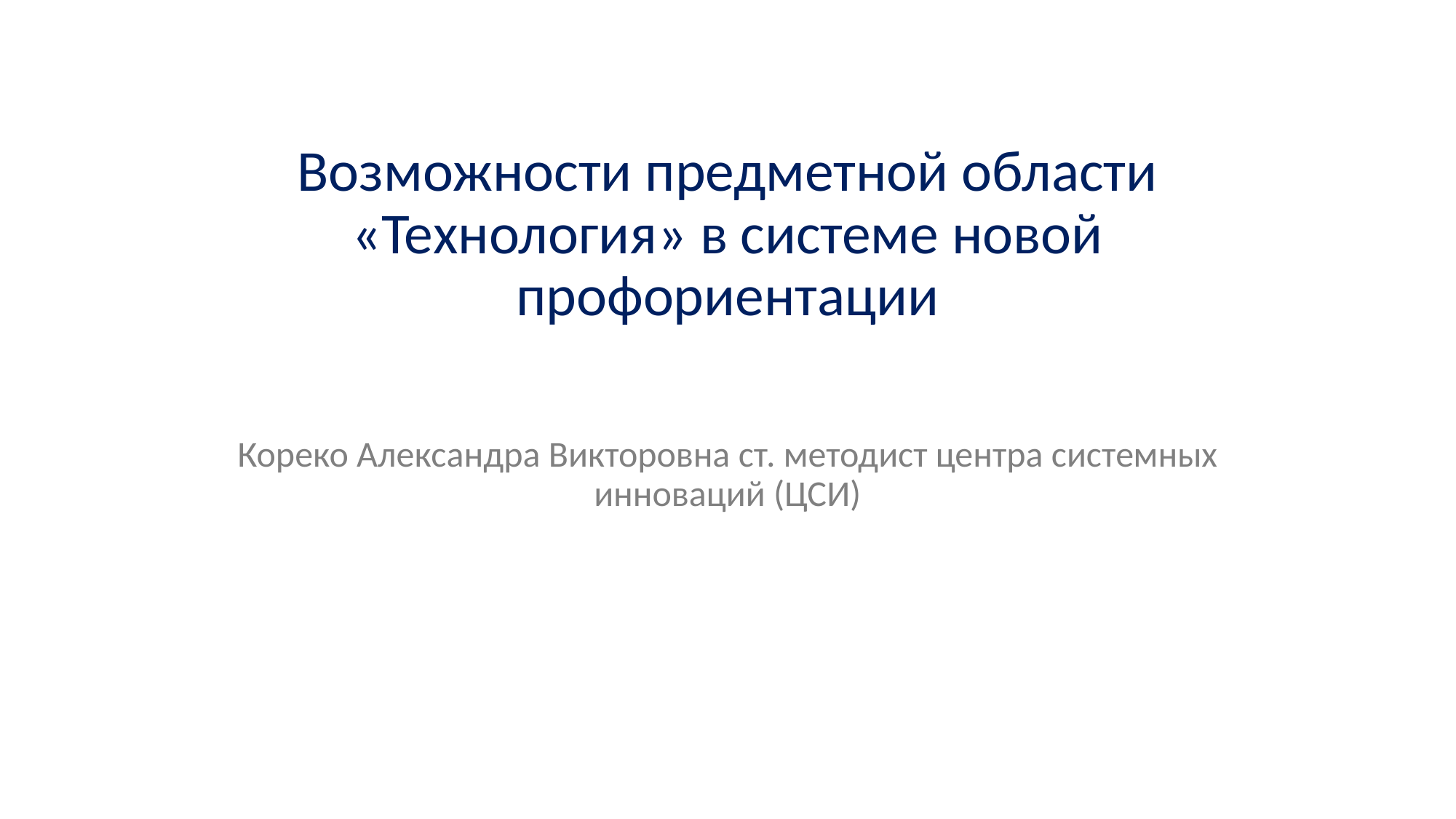

# Возможности предметной области «Технология» в системе новой профориентации
Кореко Александра Викторовна ст. методист центра системных инноваций (ЦСИ)